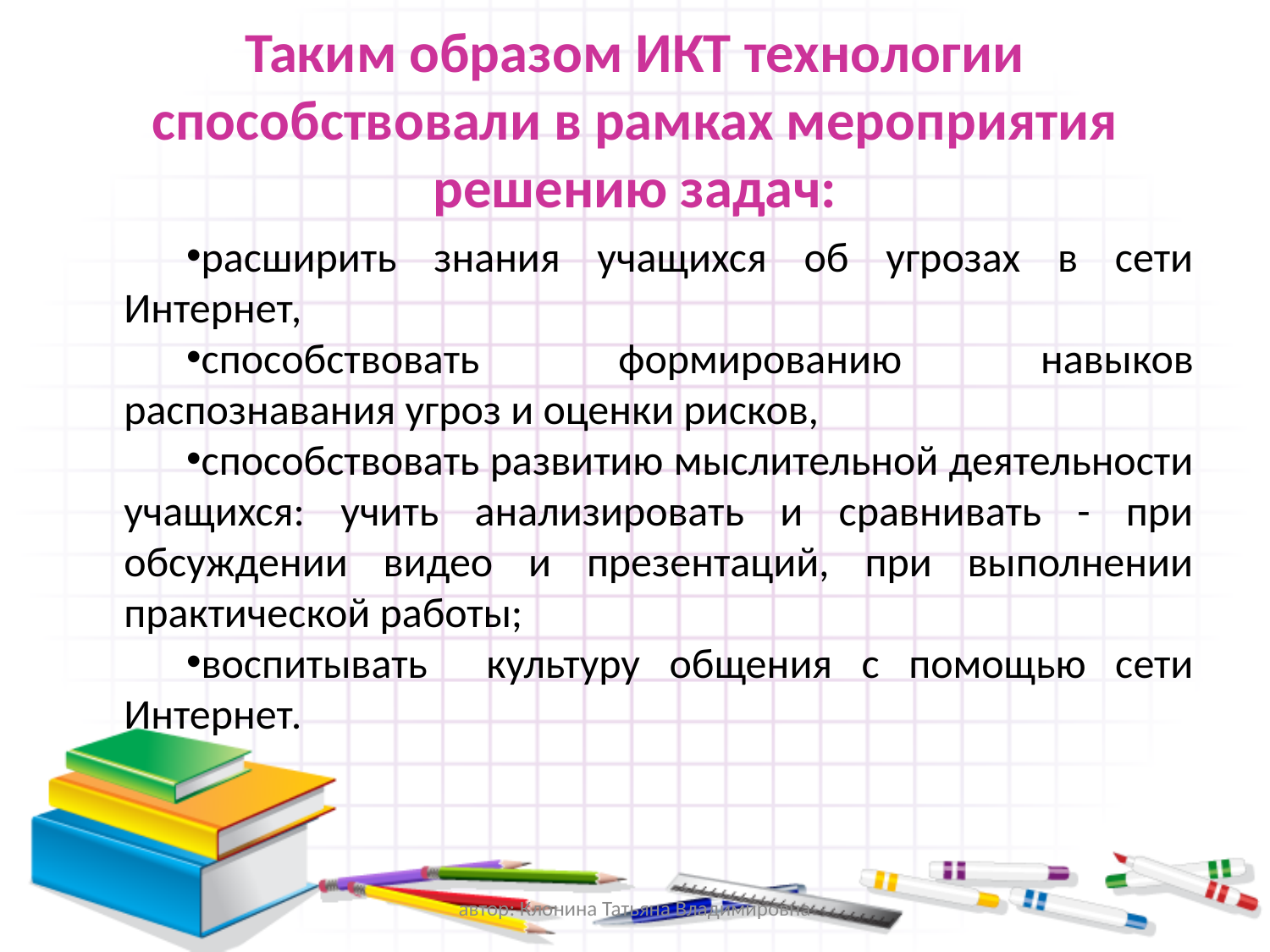

# Таким образом ИКТ технологии способствовали в рамках мероприятия решению задач:
расширить знания учащихся об угрозах в сети Интернет,
способствовать формированию навыков распознавания угроз и оценки рисков,
способствовать развитию мыслительной деятельности учащихся: учить анализировать и сравнивать - при обсуждении видео и презентаций, при выполнении практической работы;
воспитывать  культуру общения с помощью сети Интернет.
автор: Клонина Татьяна Владимировна